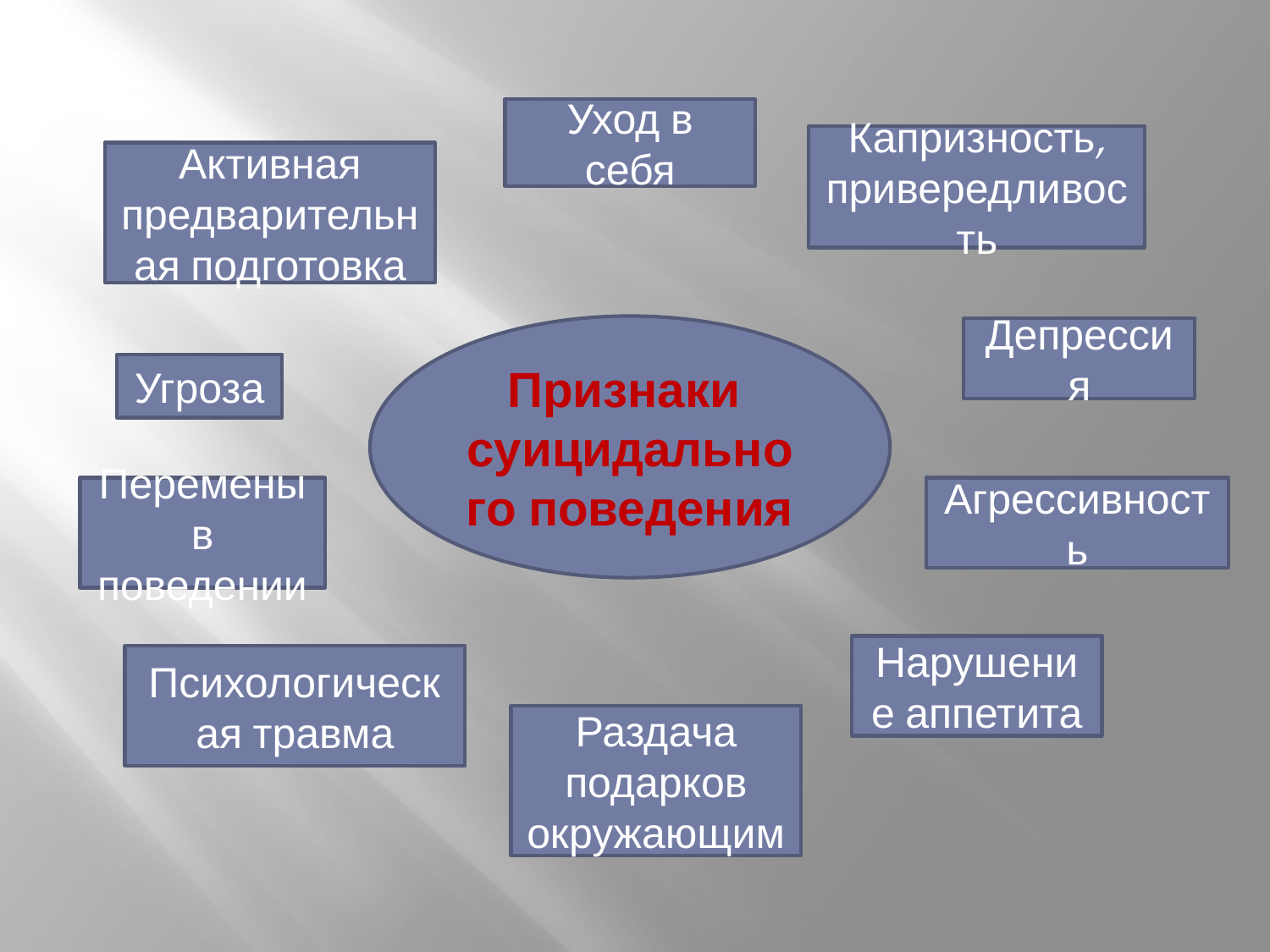

Уход в себя
Капризность, привередливость
Активная предварительная подготовка
Признаки
суицидального поведения
Депрессия
Угроза

Перемены в поведении
Агрессивность
Нарушение аппетита
Психологическая травма
Раздача подарков окружающим